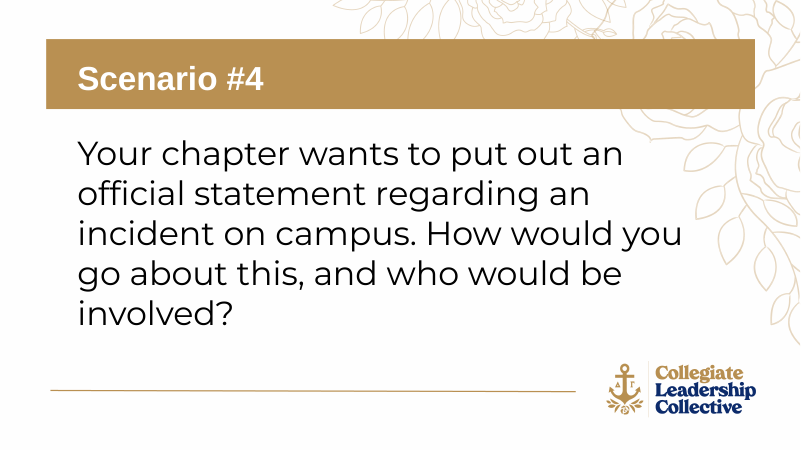

Scenario #4
Your chapter wants to put out an official statement regarding an incident on campus. How would you go about this, and who would be involved?